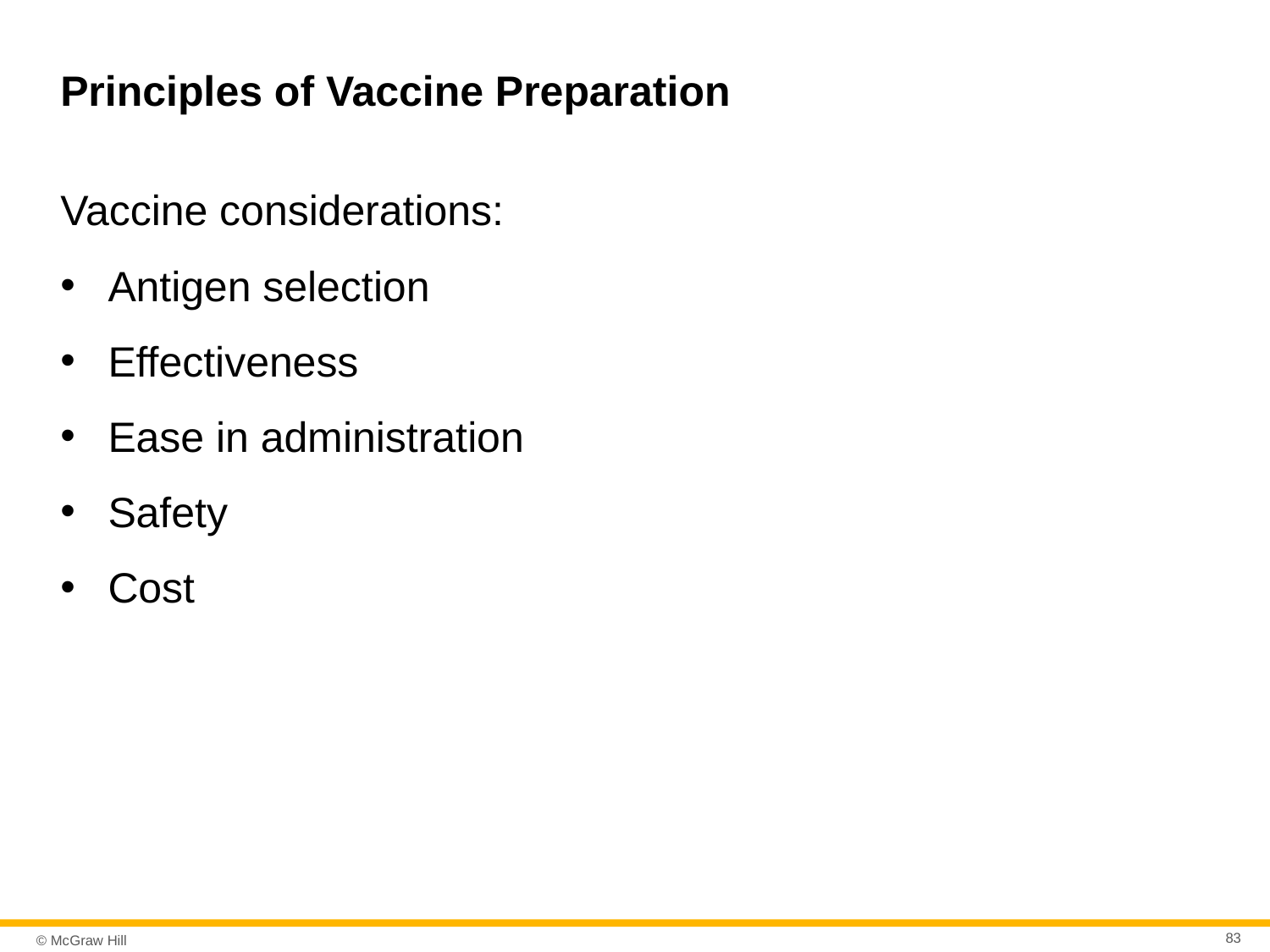

# Principles of Vaccine Preparation
Vaccine considerations:
Antigen selection
Effectiveness
Ease in administration
Safety
Cost